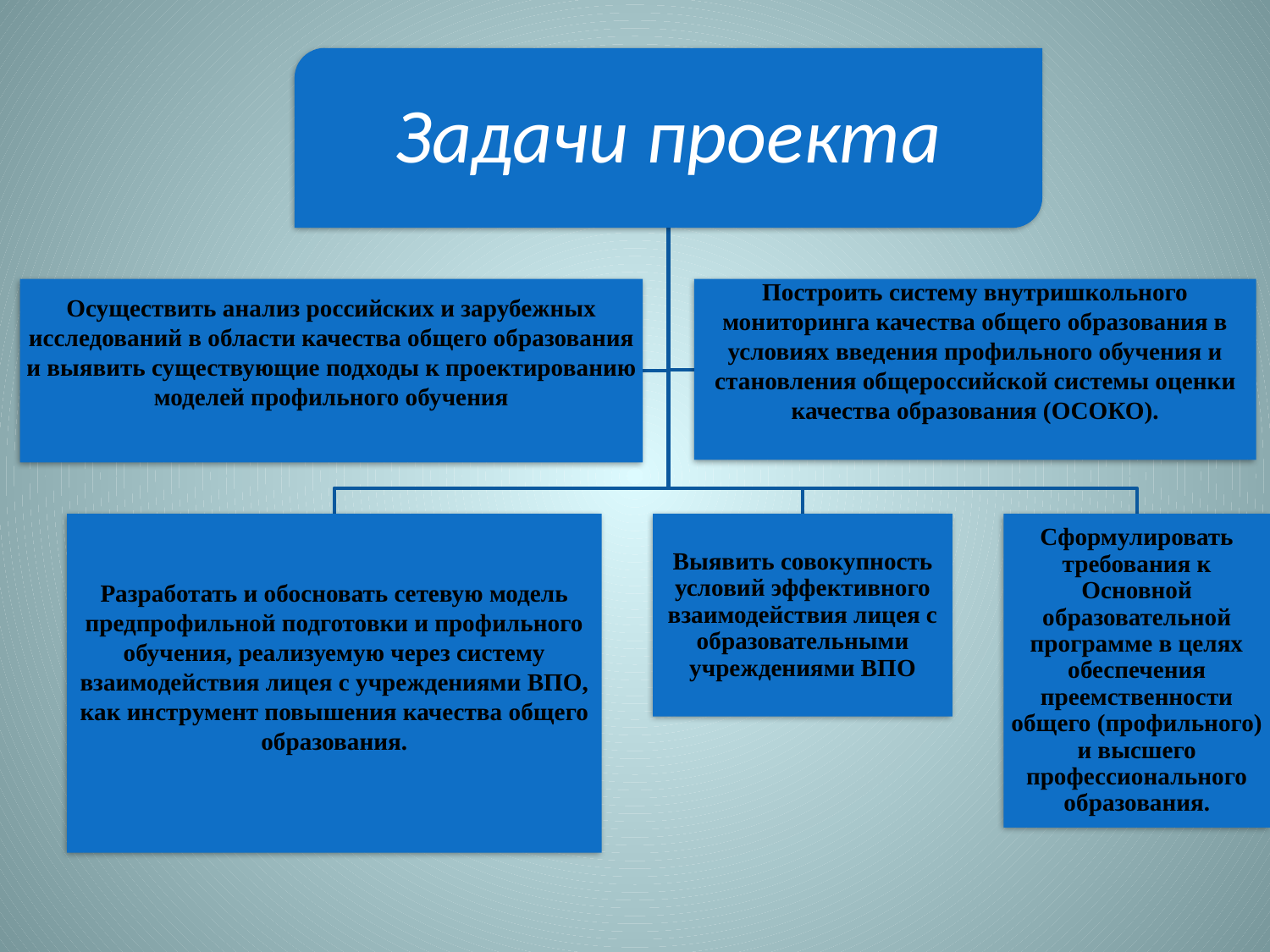

Задачи проекта
Разработать и обосновать сетевую модель предпрофильной подготовки и профильного обучения, реализуемую через систему взаимодействия лицея с учреждениями ВПО, как инструмент повышения качества общего образования.

Выявить совокупность условий эффективного взаимодействия лицея с образовательными учреждениями ВПО
Сформулировать требования к Основной образовательной программе в целях обеспечения преемственности общего (профильного) и высшего профессионального образования.
Осуществить анализ российских и зарубежных исследований в области качества общего образования и выявить существующие подходы к проектированию моделей профильного обучения

Построить систему внутришкольного мониторинга качества общего образования в условиях введения профильного обучения и становления общероссийской системы оценки качества образования (ОСОКО).